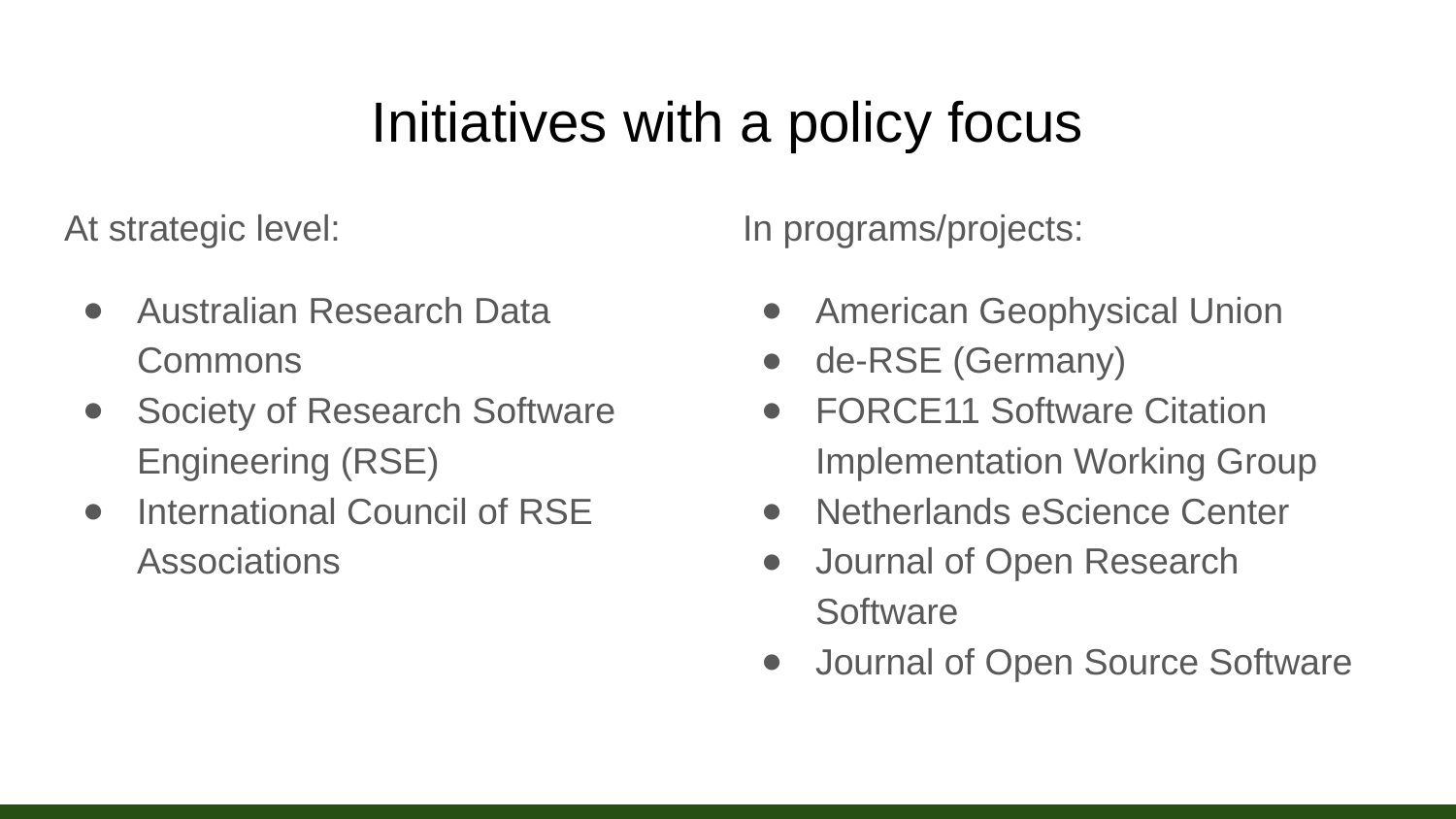

# Initiatives with a policy focus
At strategic level:
Australian Research Data Commons
Society of Research Software Engineering (RSE)
International Council of RSE Associations
In programs/projects:
American Geophysical Union
de-RSE (Germany)
FORCE11 Software Citation Implementation Working Group
Netherlands eScience Center
Journal of Open Research Software
Journal of Open Source Software